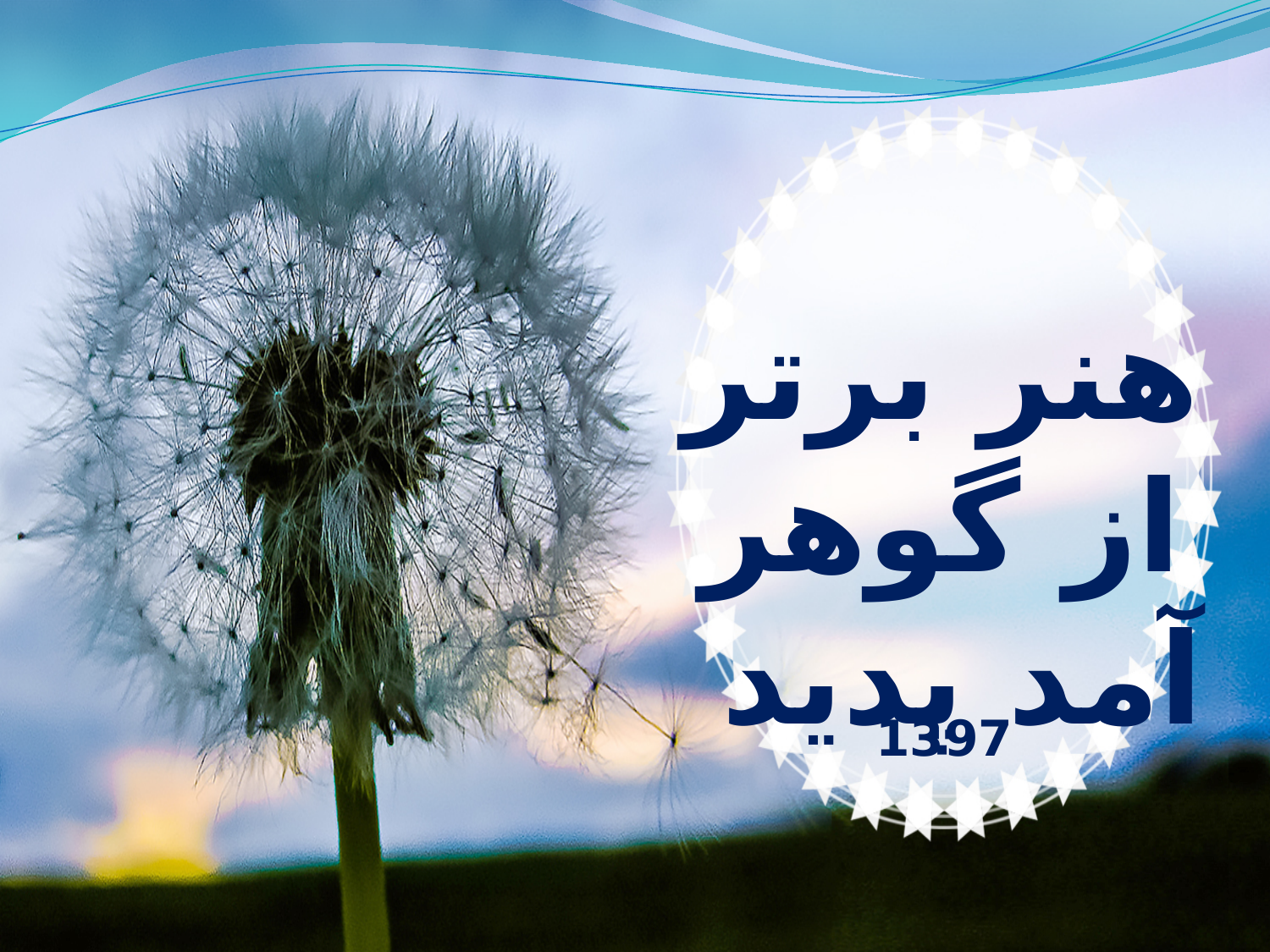

هنر برتر از گوهر آمد پدید

1397